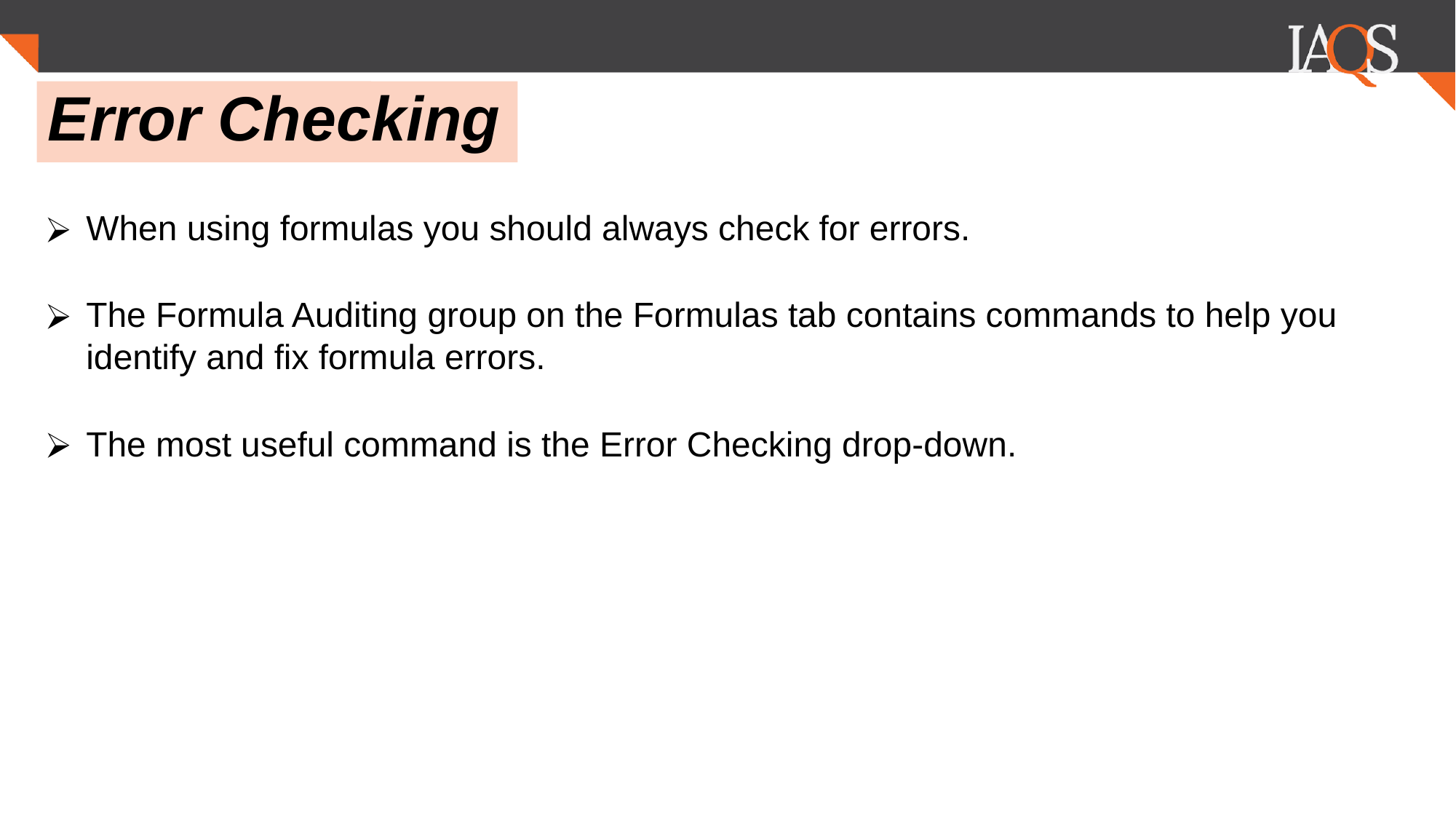

.
# Error Checking

When using formulas you should always check for errors.

The Formula Auditing group on the Formulas tab contains commands to help you identify and fix formula errors.

The most useful command is the Error Checking drop-down.